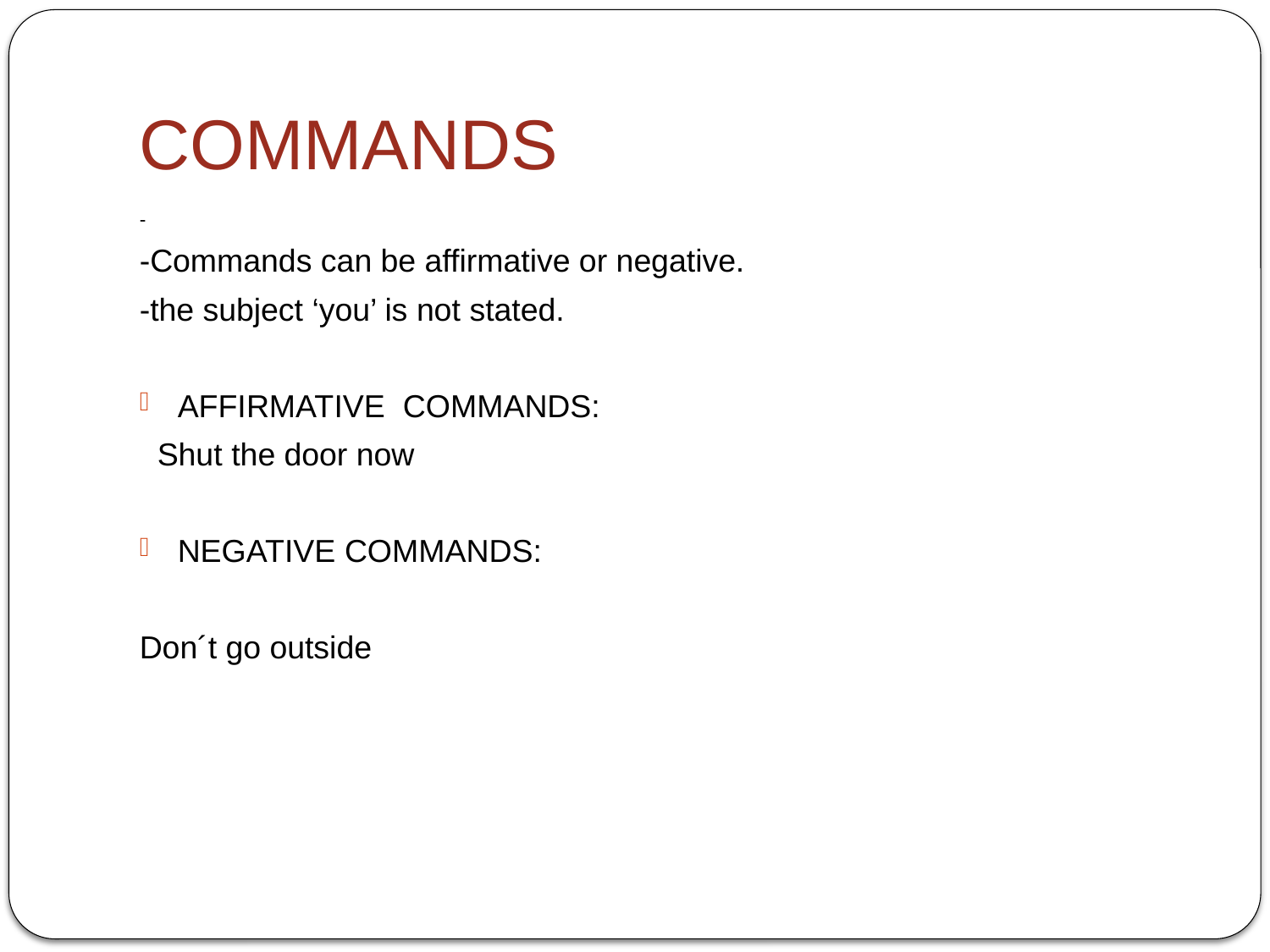

# COMMANDS
-
-Commands can be affirmative or negative.
-the subject ‘you’ is not stated.

AFFIRMATIVE  COMMANDS:
  Shut the door now

NEGATIVE COMMANDS:

Don´t go outside